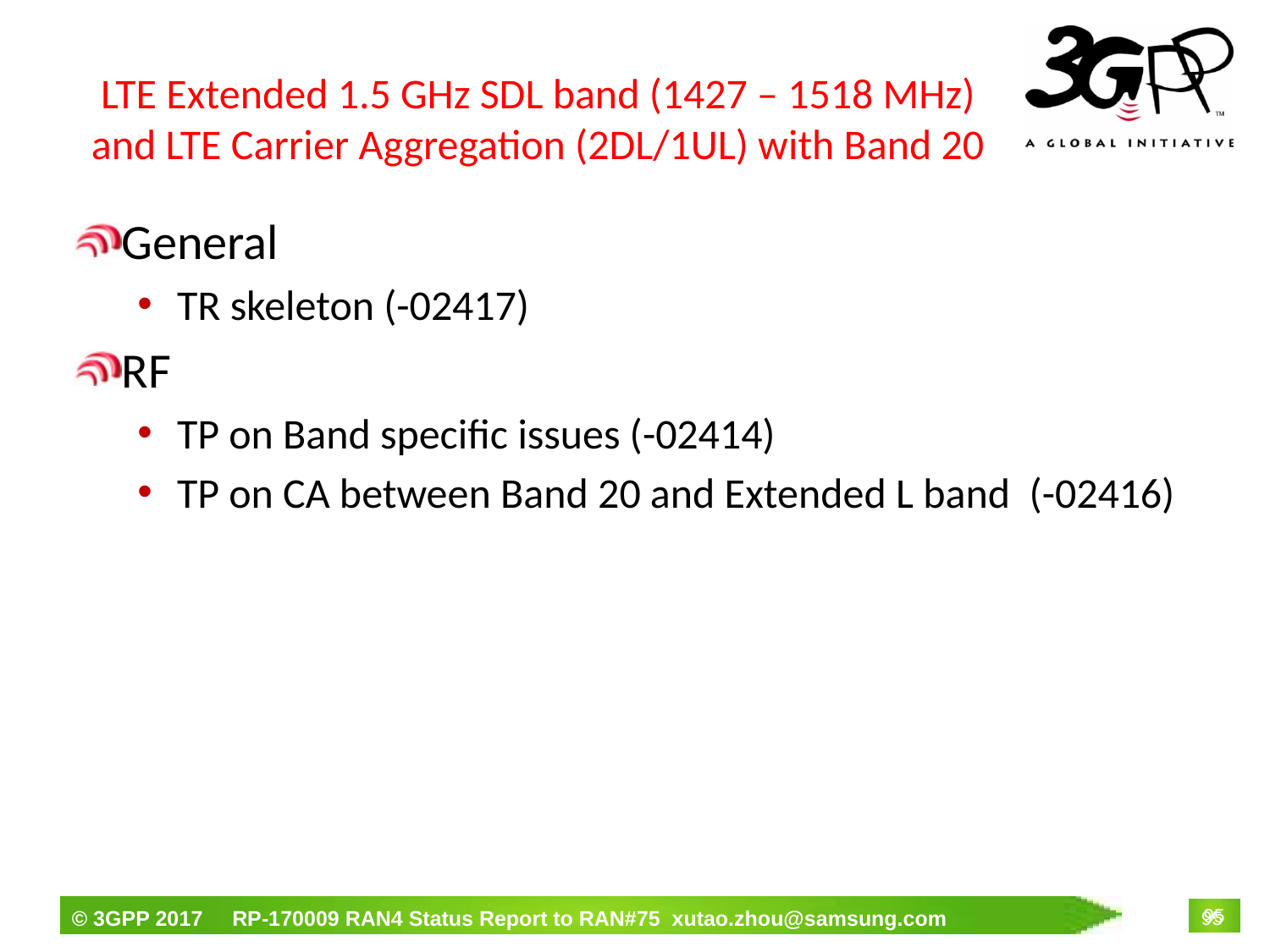

# LTE Extended 1.5 GHz SDL band (1427 – 1518 MHz) and LTE Carrier Aggregation (2DL/1UL) with Band 20
General
TR skeleton (-02417)
RF
TP on Band specific issues (-02414)
TP on CA between Band 20 and Extended L band  (-02416)

95